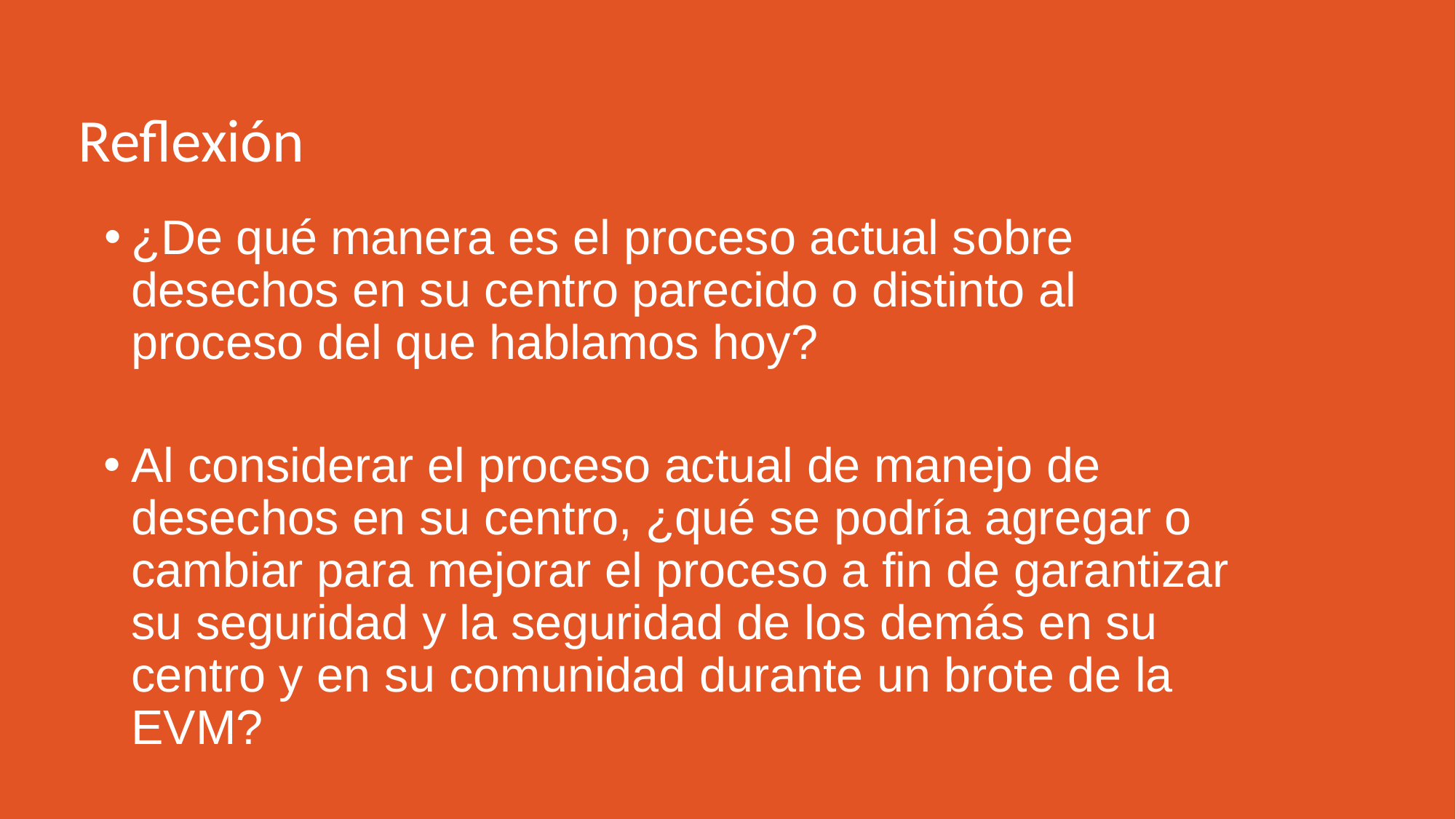

# Reflexión
¿De qué manera es el proceso actual sobre desechos en su centro parecido o distinto al proceso del que hablamos hoy?

Al considerar el proceso actual de manejo de desechos en su centro, ¿qué se podría agregar o cambiar para mejorar el proceso a fin de garantizar su seguridad y la seguridad de los demás en su centro y en su comunidad durante un brote de la EVM?